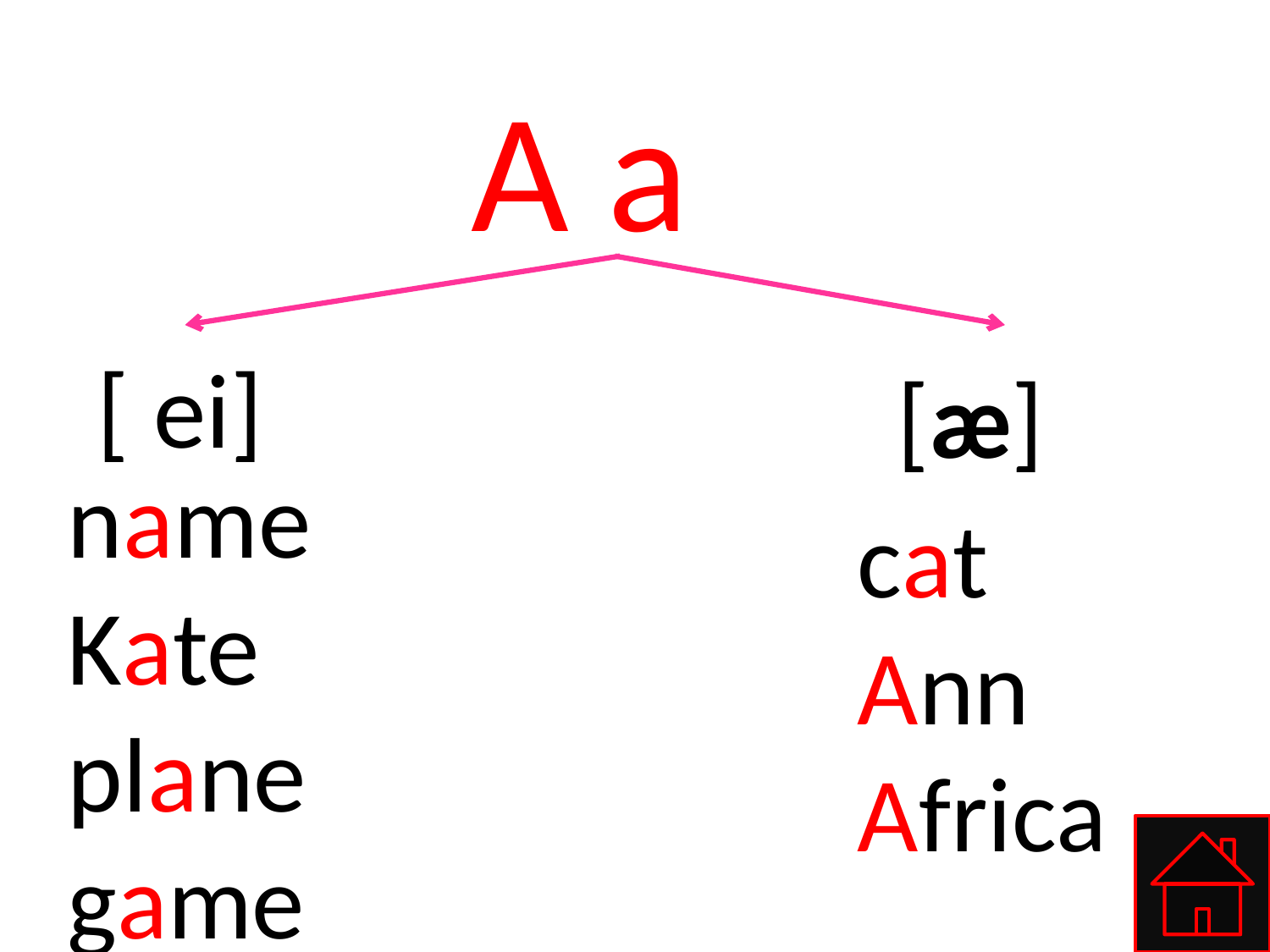

#
A a
[ ei]
[æ]
name Kate
plane
game

cat Ann
Africa